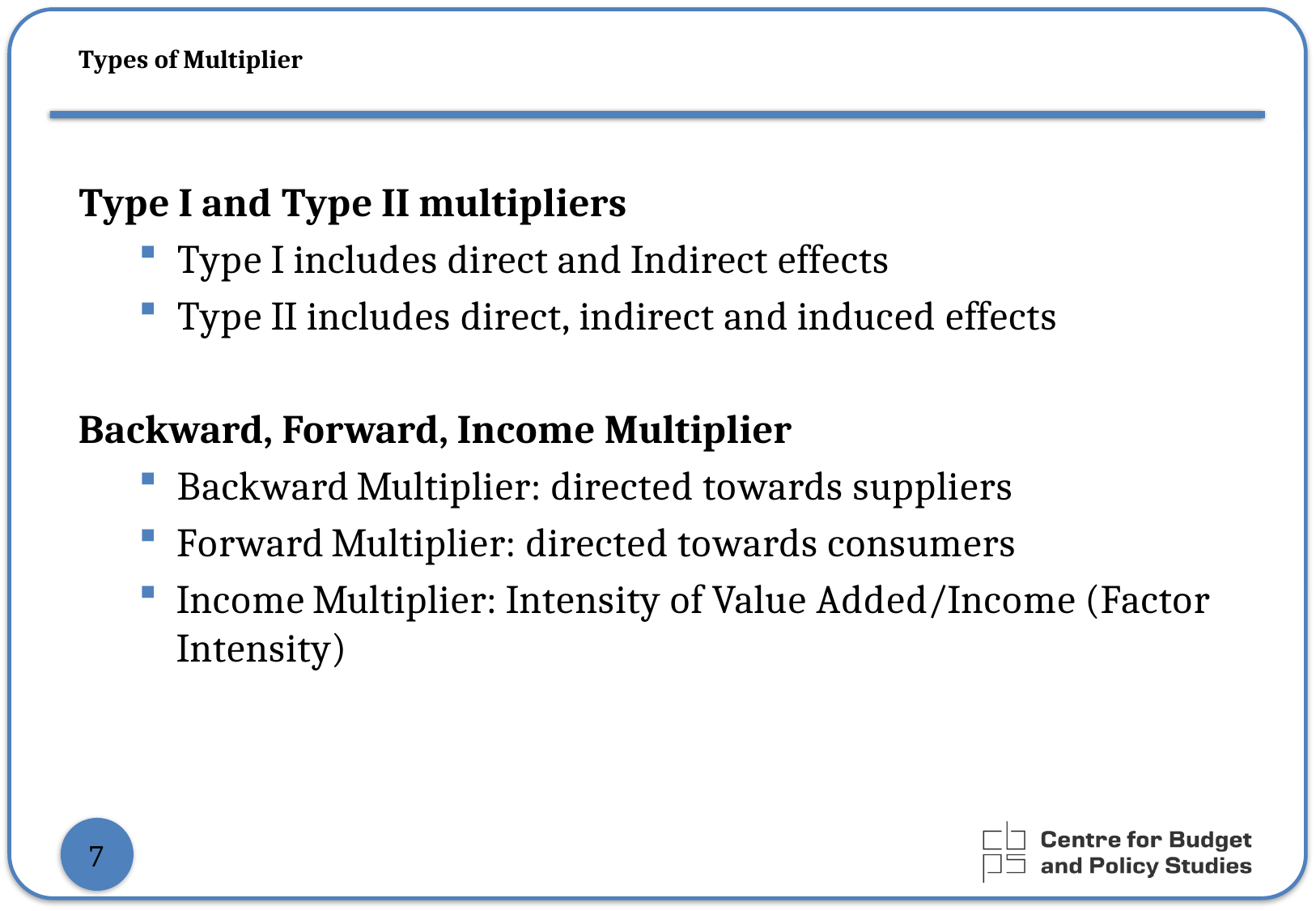

# Types of Multiplier

Type I and Type II multipliers
Type I includes direct and Indirect effects
Type II includes direct, indirect and induced effects

Backward, Forward, Income Multiplier
Backward Multiplier: directed towards suppliers
Forward Multiplier: directed towards consumers
Income Multiplier: Intensity of Value Added/Income (Factor Intensity)